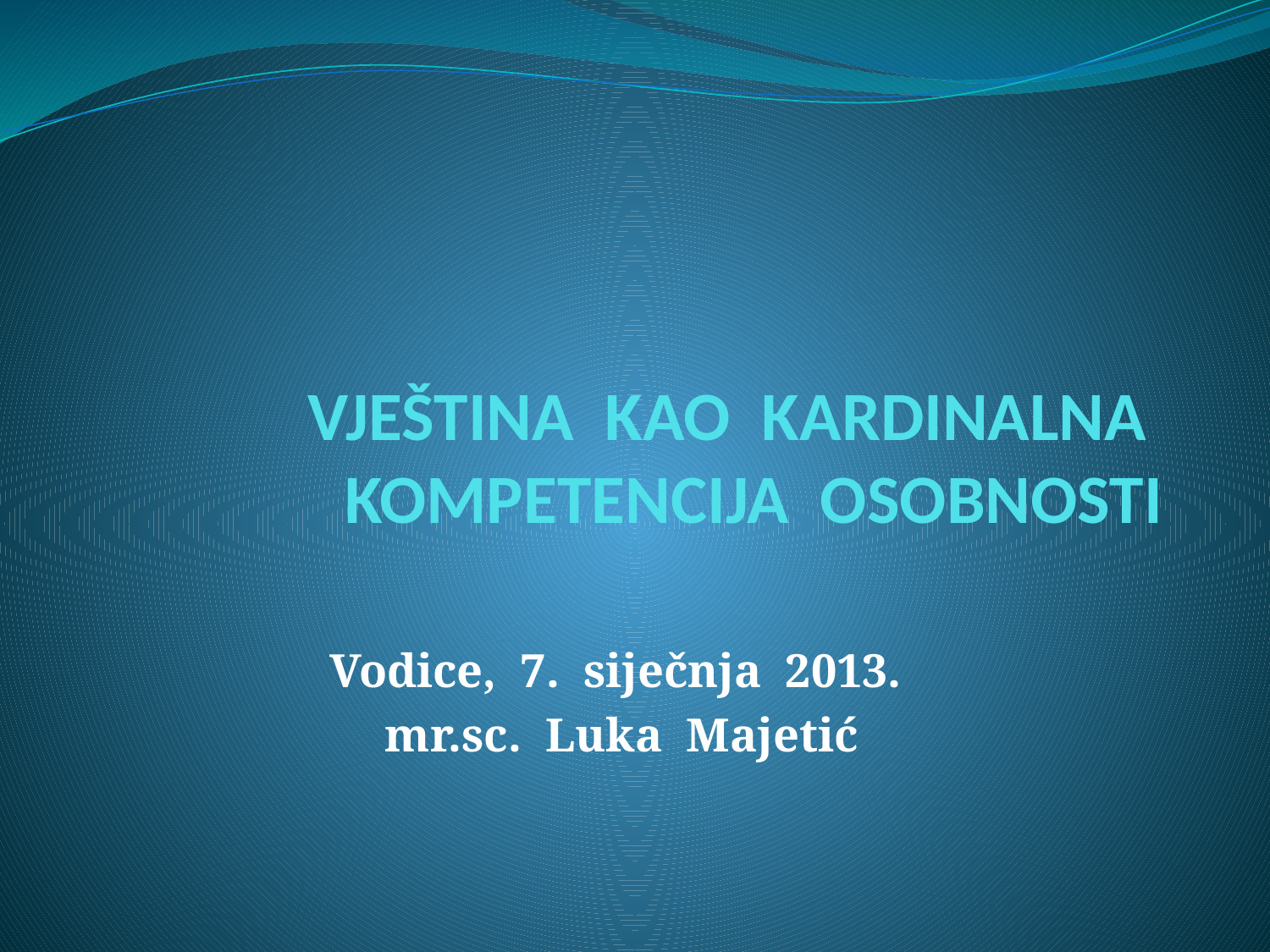

# VJEŠTINA  KAO  KARDINALNA  KOMPETENCIJA  OSOBNOSTI
Vodice,  7.  siječnja  2013.
 mr.sc.  Luka  Majetić